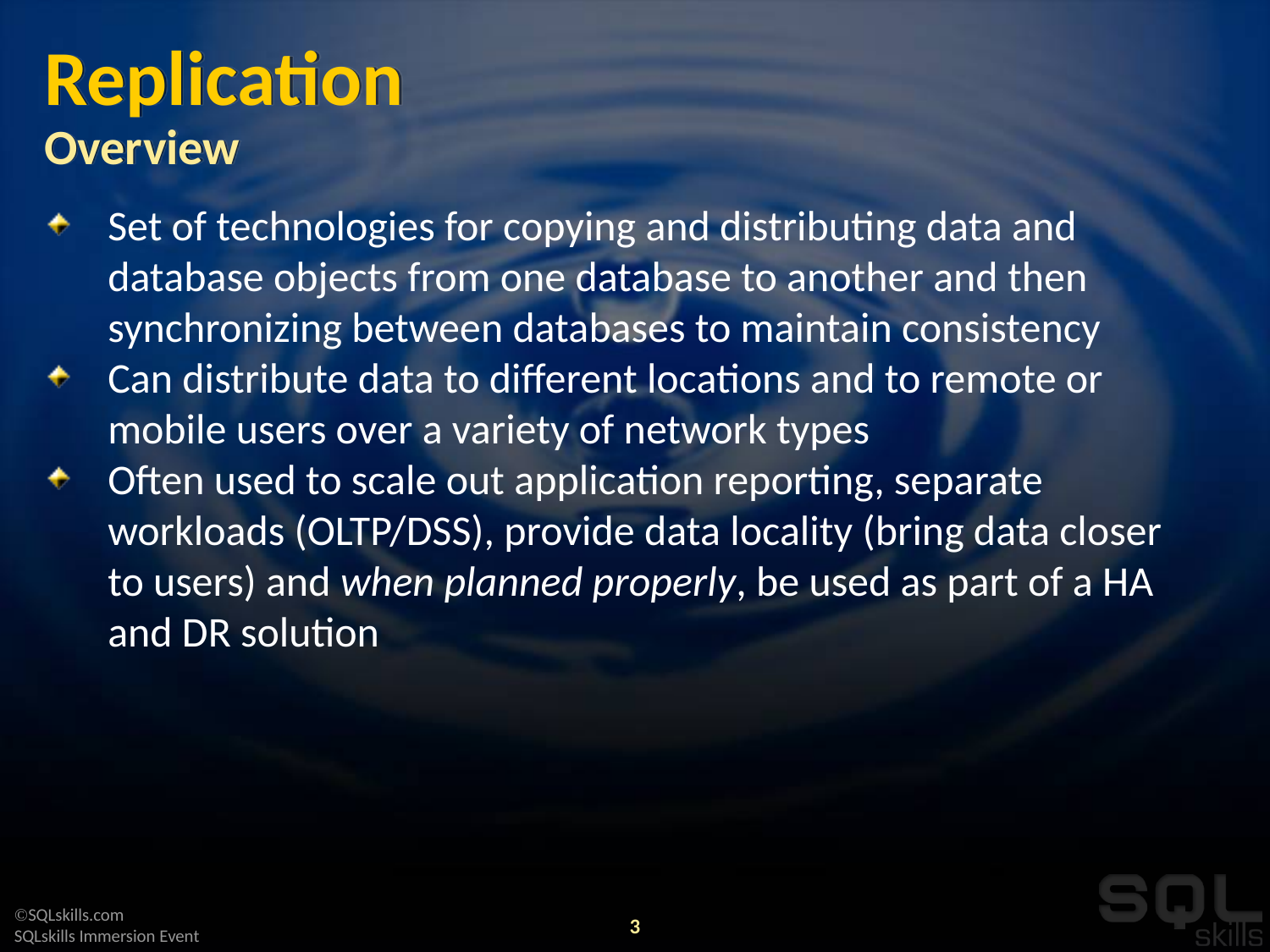

# Replication Overview
Set of technologies for copying and distributing data and database objects from one database to another and then synchronizing between databases to maintain consistency
Can distribute data to different locations and to remote or mobile users over a variety of network types
Often used to scale out application reporting, separate workloads (OLTP/DSS), provide data locality (bring data closer to users) and when planned properly, be used as part of a HA and DR solution
3